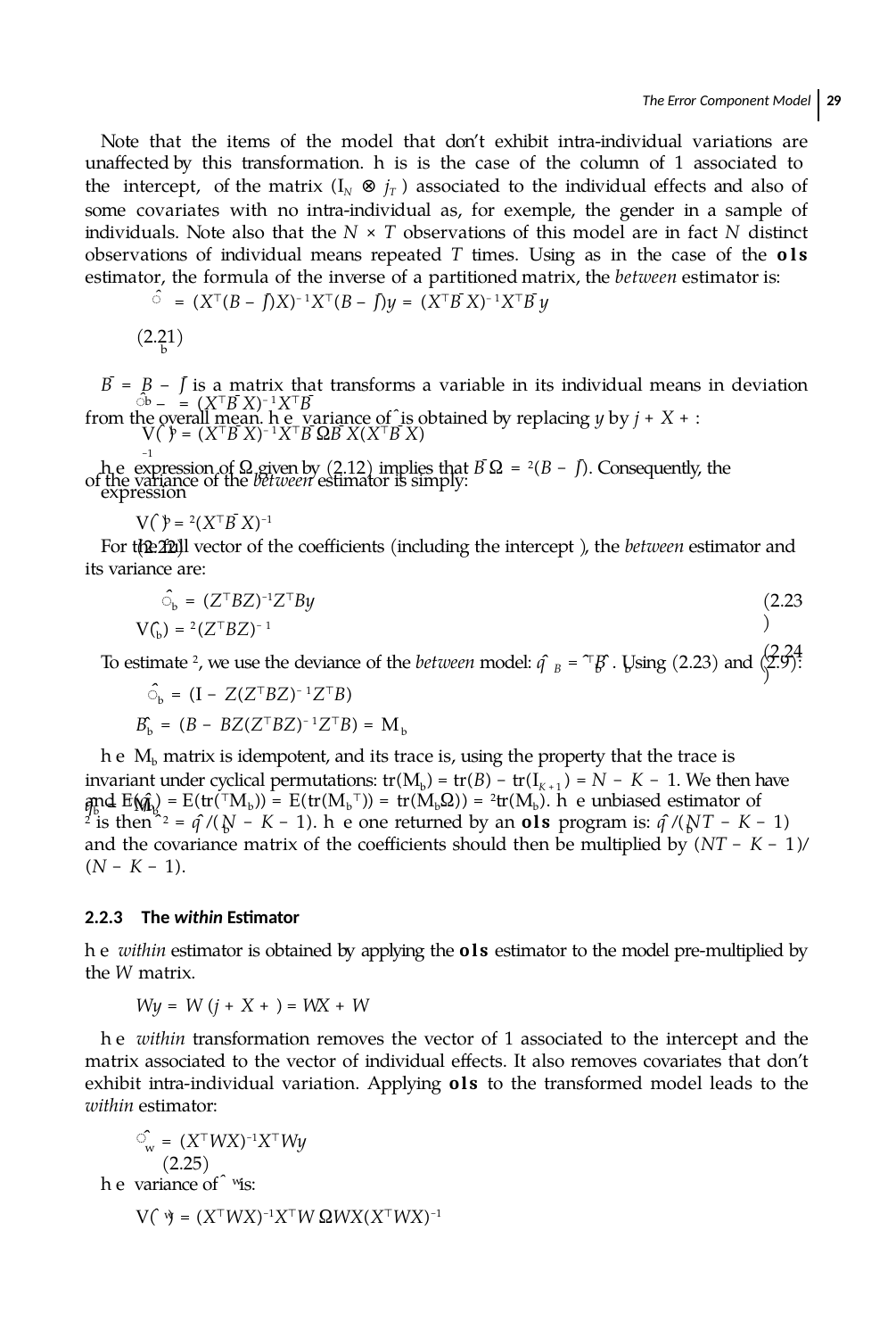

The Error Component Model  29

Note that the items of the model that don’t exhibit intra-individual variations are unaffected by  this  transformation.  his  is  the  case  of  the  column  of  1  associated  to  the  intercept,  of the matrix (IN  ⊗ jT ) associated to the individual effects and also of some covariates with no intra-individual as, for exemple, the gender in a sample of individuals. Note also that the N × T observations of this model are in fact N distinct observations of individual means repeated T times. Using as in the case of the ols estimator, the formula of the inverse of a partitioned matrix, the between estimator is:
̂ = (X⊤(B – J̄)X)–1X⊤(B – J̄)y = (X⊤B̄ X)–1X⊤B̄ y	(2.21)
b
B̄ = B – J̄ is a matrix that transforms a variable in its individual means in deviation from the overall mean. he variance of ̂ is obtained by replacing y by j + X + :

̂ –  = (X⊤B̄ X)–1X⊤B̄
b
V(̂ ) = (X⊤B̄ X)–1X⊤B̄ ΩB̄ X(X⊤B̄ X)−1
b
he expression of Ω given by (2.12) implies that B̄ Ω = 2(B − J̄). Consequently, the expression

of the variance of the between estimator is simply:
V(̂ ) = 2(X⊤B̄ X)−1	(2.22)
b
For the full vector of the coeﬃcients (including the intercept ), the between estimator and its variance are:
(2.23)
(2.24)
̂b = (Z⊤BZ)−1Z⊤By
V(̂b) = 2(Z⊤BZ)−1

= ̂⊤B̂ . Using (2.23) and (2.9):
To estimate 2, we use the deviance of the between model: q̂

̂b = (I − Z(Z⊤BZ)−1Z⊤B)
B̂b = (B − BZ(Z⊤BZ)−1Z⊤B) = Mb
B	b	b
he Mb matrix is idempotent, and its trace is, using the property that the trace is invariant under cyclical permutations: tr(Mb) = tr(B) − tr(IK +1) = N − K − 1. We then have q̂b = ⊤Mb
and E(q̂b) = E(tr(⊤Mb)) = E(tr(Mb⊤)) = tr(MbΩ)) = 2tr(Mb). he unbiased estimator of

2 is then ̂ 2 = q̂ ∕(N − K − 1). he one returned by an ols program is: q̂ ∕(NT − K − 1)
		b	b
and the covariance matrix of the coeﬃcients should then be multiplied by (NT − K − 1)∕ (N − K − 1).

2.2.3  The within Estimator
he within estimator is obtained by applying the ols estimator to the model pre-multiplied by the W matrix.
Wy = W (j + X + ) = WX + W
he within transformation removes the vector of 1 associated to the intercept and the matrix associated to the vector of individual effects. It also removes covariates that don’t exhibit intra-individual variation. Applying ols to the transformed model leads to the within estimator:
̂
= (X⊤WX)−1X⊤Wy	(2.25)
w
he variance of ̂ is:
w
V(̂ ) = (X⊤WX)−1X⊤W ΩWX(X⊤WX)−1
w